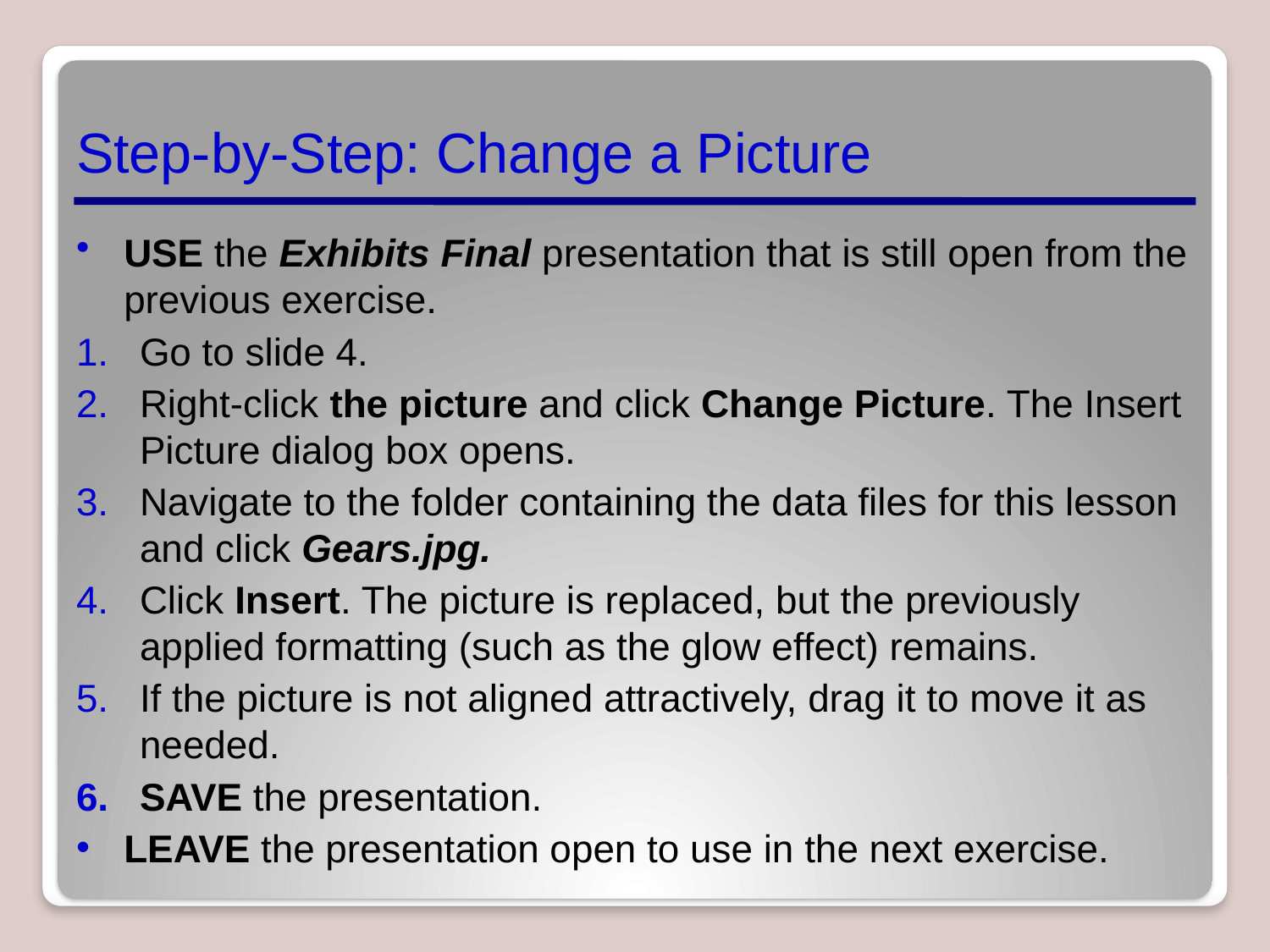

# Step-by-Step: Change a Picture
USE the Exhibits Final presentation that is still open from the previous exercise.
Go to slide 4.
Right-click the picture and click Change Picture. The Insert Picture dialog box opens.
Navigate to the folder containing the data files for this lesson and click Gears.jpg.
Click Insert. The picture is replaced, but the previously applied formatting (such as the glow effect) remains.
If the picture is not aligned attractively, drag it to move it as needed.
SAVE the presentation.
LEAVE the presentation open to use in the next exercise.